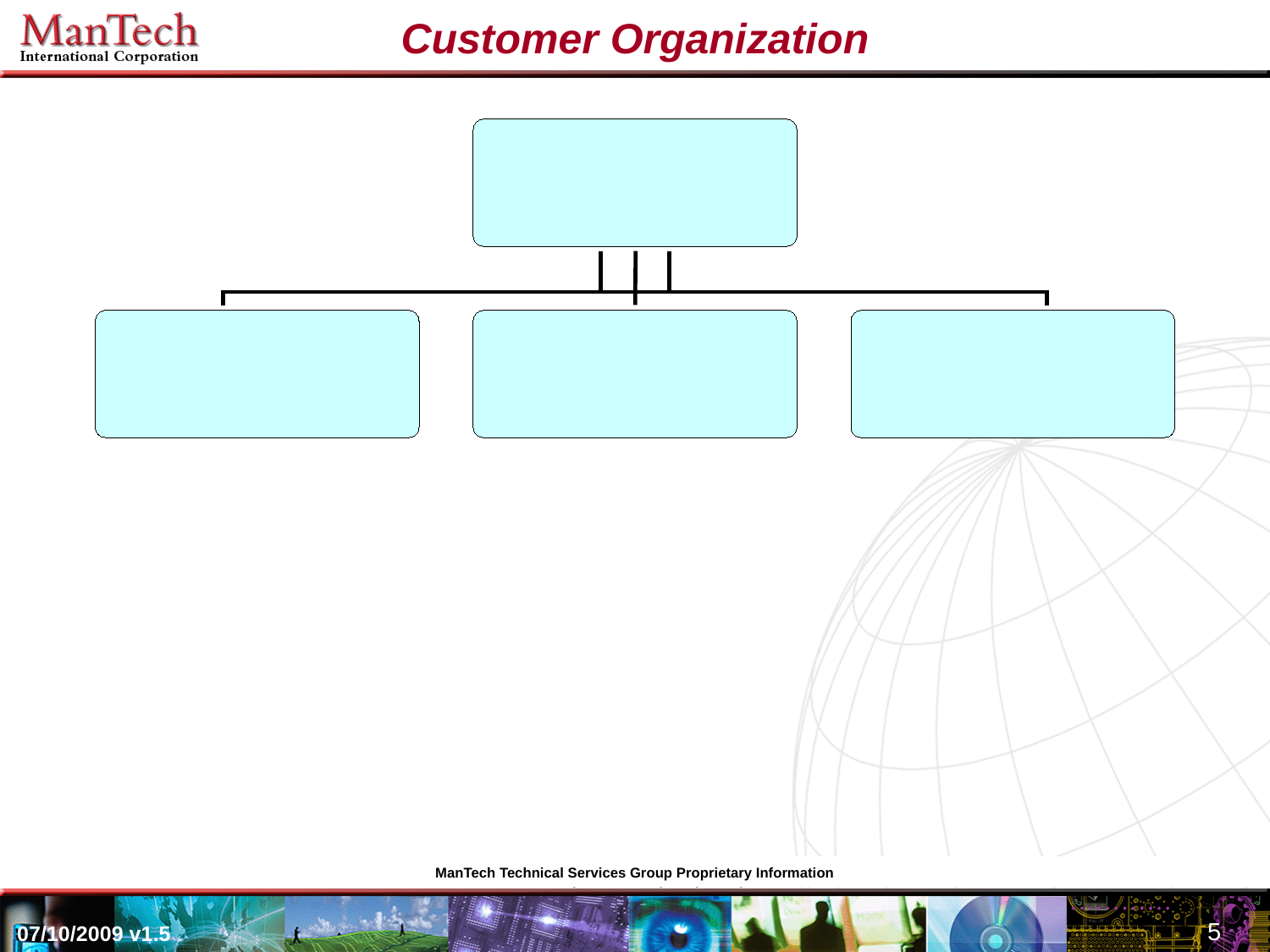

# Customer Organization
ManTech Technical Services Group Proprietary Information